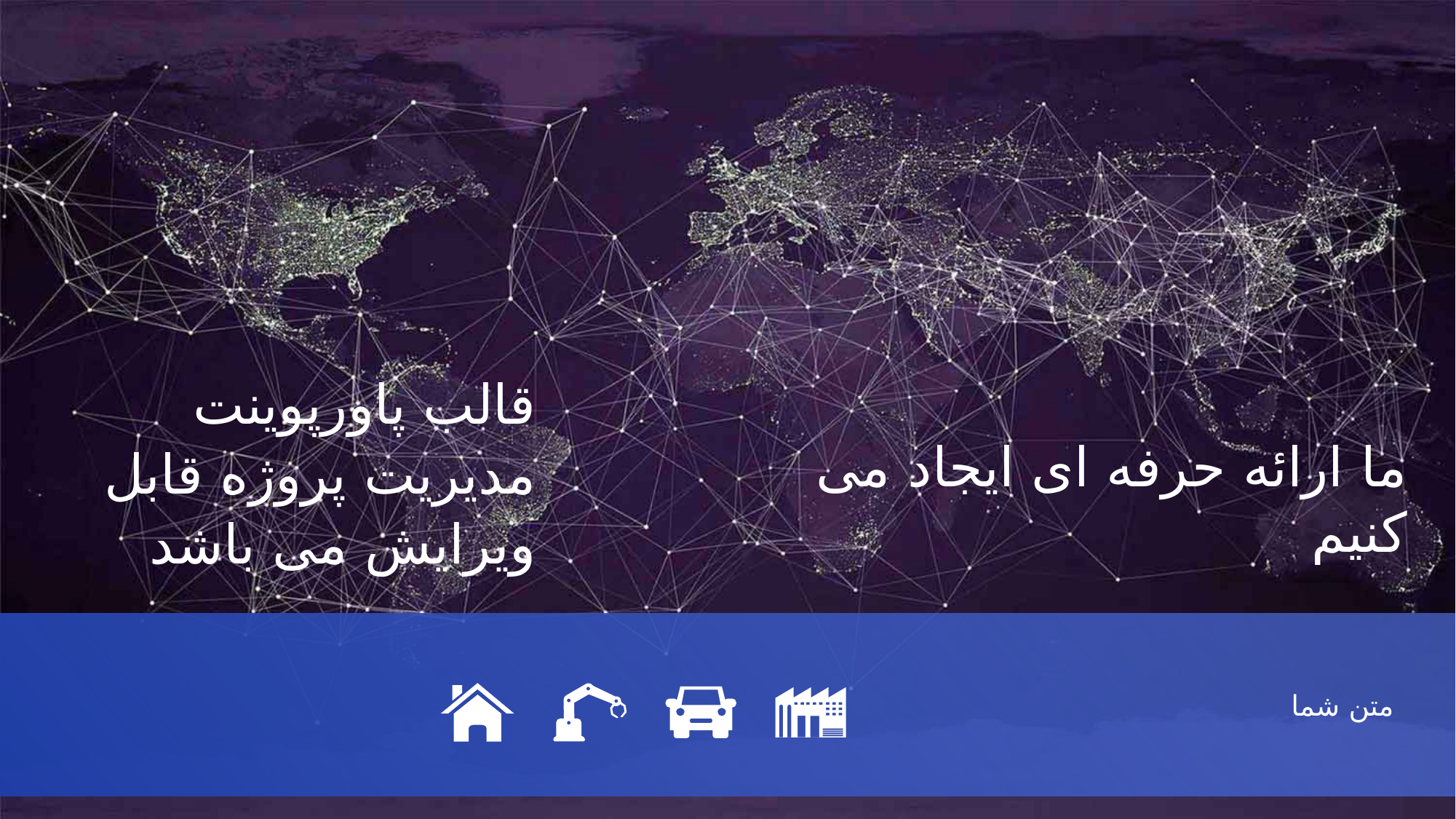

قالب پاورپوینت مدیریت پروژه قابل ویرایش می باشد
ما ارائه حرفه ای ایجاد می کنیم

متن شما